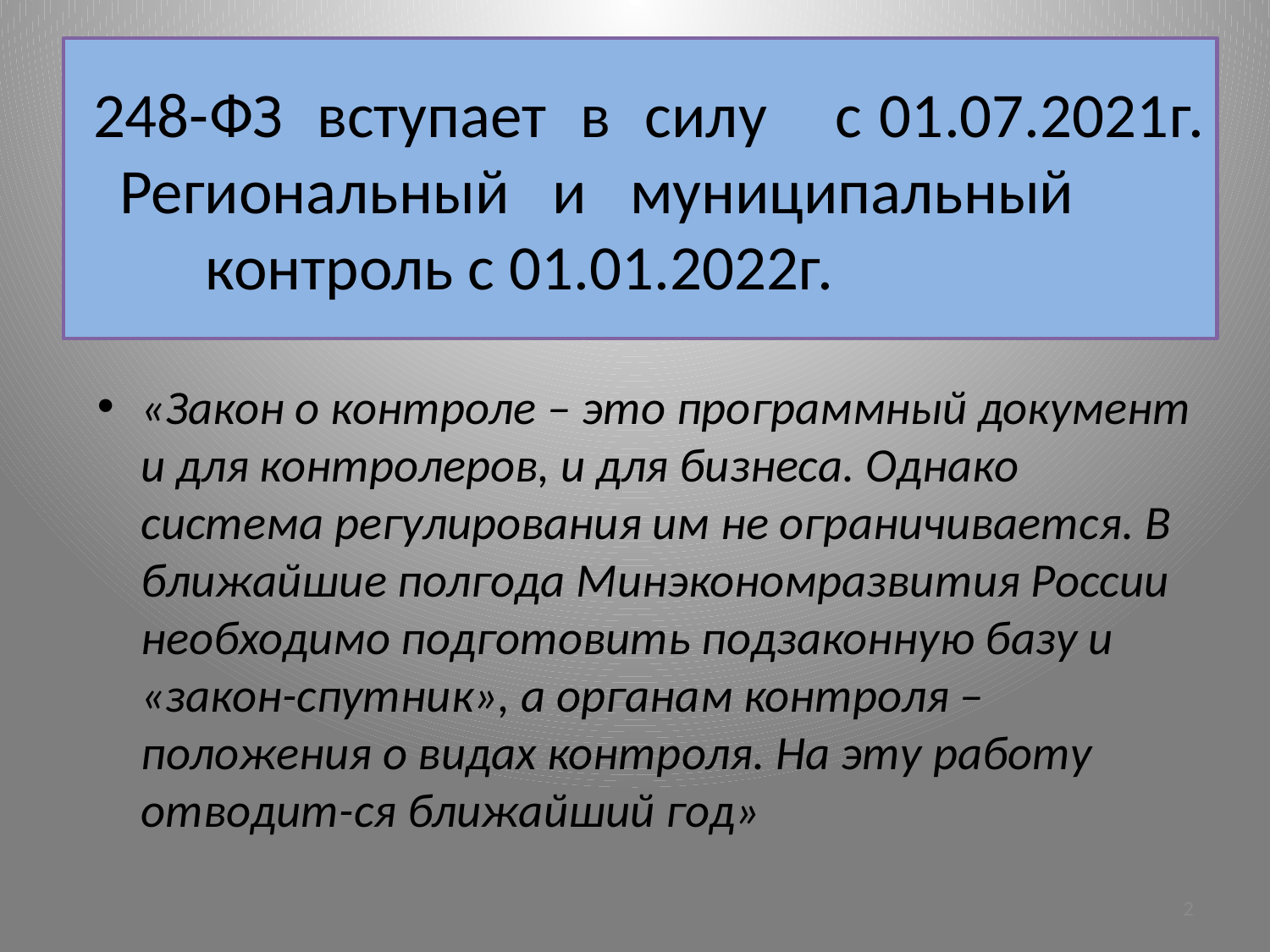

# 248-ФЗ  вступает  в  силу    c 01.07.2021г. Региональный и муниципальный контроль с 01.01.2022г.
«Закон о контроле – это программный документ и для контролеров, и для бизнеса. Однако система регулирования им не ограничивается. В ближайшие полгода Минэкономразвития России необходимо подготовить подзаконную базу и «закон-спутник», а органам контроля – положения о видах контроля. На эту работу отводит-ся ближайший год»

2